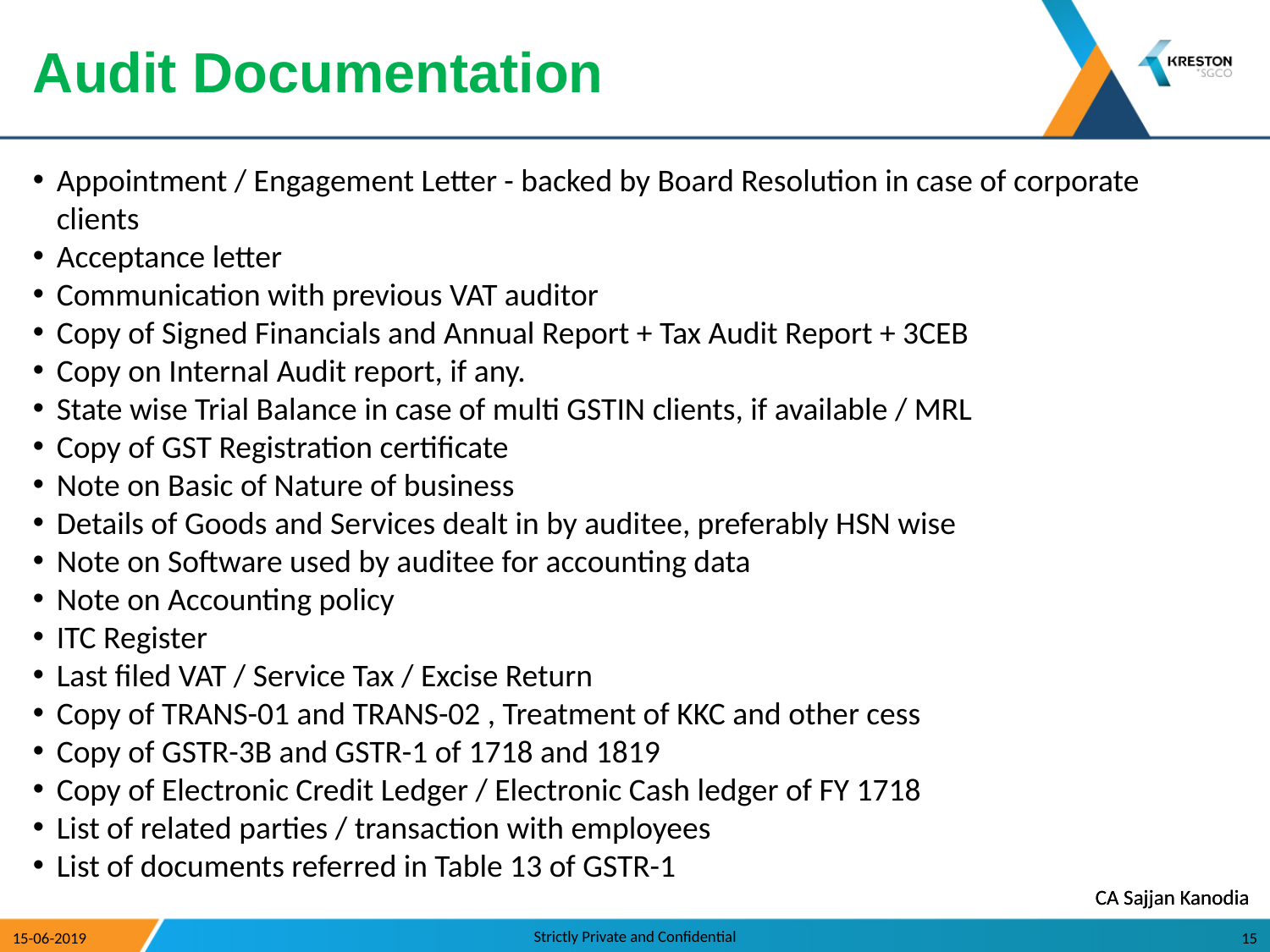

Audit Documentation
Appointment / Engagement Letter - backed by Board Resolution in case of corporate clients
Acceptance letter
Communication with previous VAT auditor
Copy of Signed Financials and Annual Report + Tax Audit Report + 3CEB
Copy on Internal Audit report, if any.
State wise Trial Balance in case of multi GSTIN clients, if available / MRL
Copy of GST Registration certificate
Note on Basic of Nature of business
Details of Goods and Services dealt in by auditee, preferably HSN wise
Note on Software used by auditee for accounting data
Note on Accounting policy
ITC Register
Last filed VAT / Service Tax / Excise Return
Copy of TRANS-01 and TRANS-02 , Treatment of KKC and other cess
Copy of GSTR-3B and GSTR-1 of 1718 and 1819
Copy of Electronic Credit Ledger / Electronic Cash ledger of FY 1718
List of related parties / transaction with employees
List of documents referred in Table 13 of GSTR-1